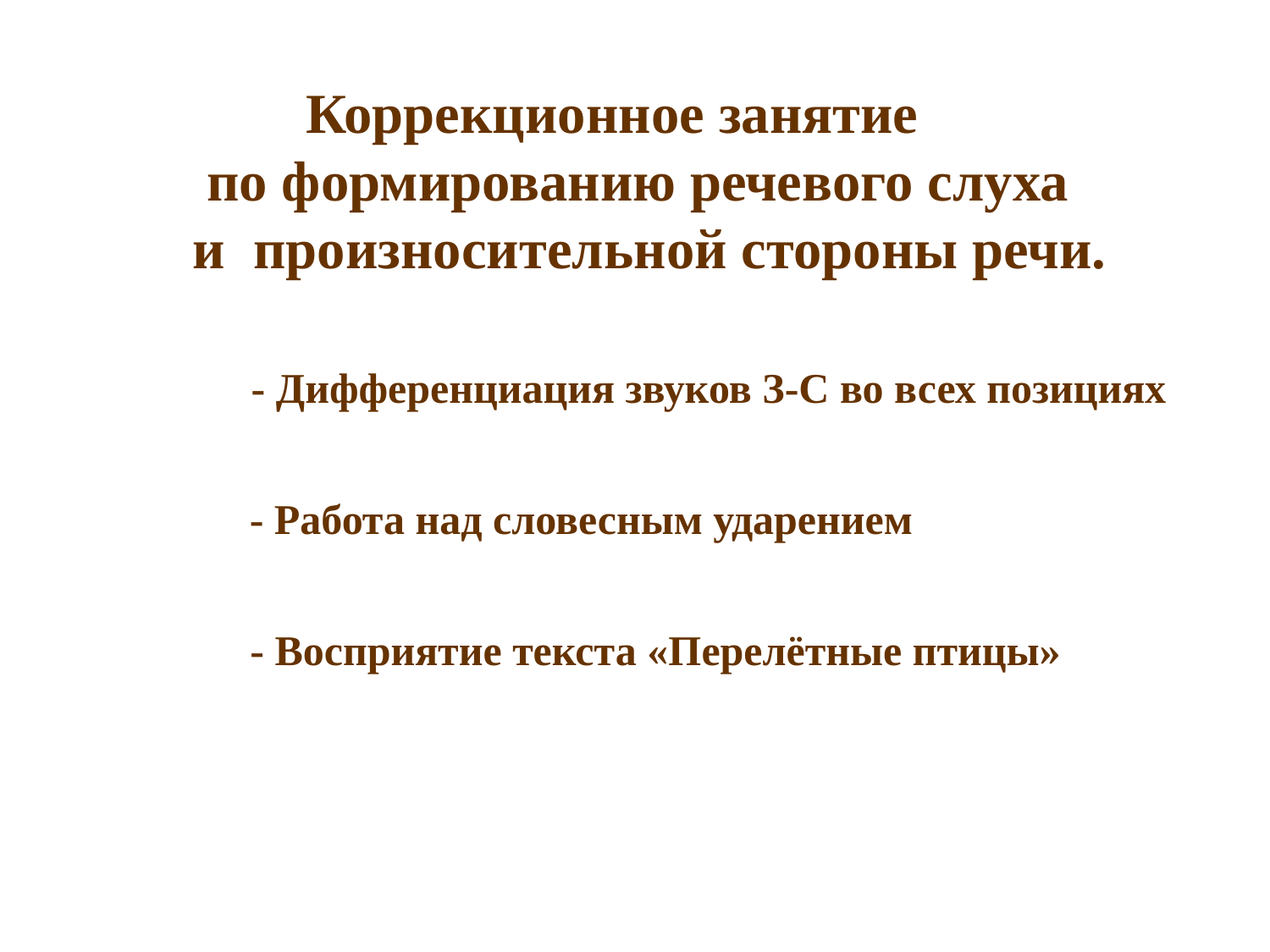

Коррекционное занятие
 по формированию речевого слуха
и  произносительной стороны речи.
- Дифференциация звуков З-С во всех позициях
- Работа над словесным ударением
- Восприятие текста «Перелётные птицы»